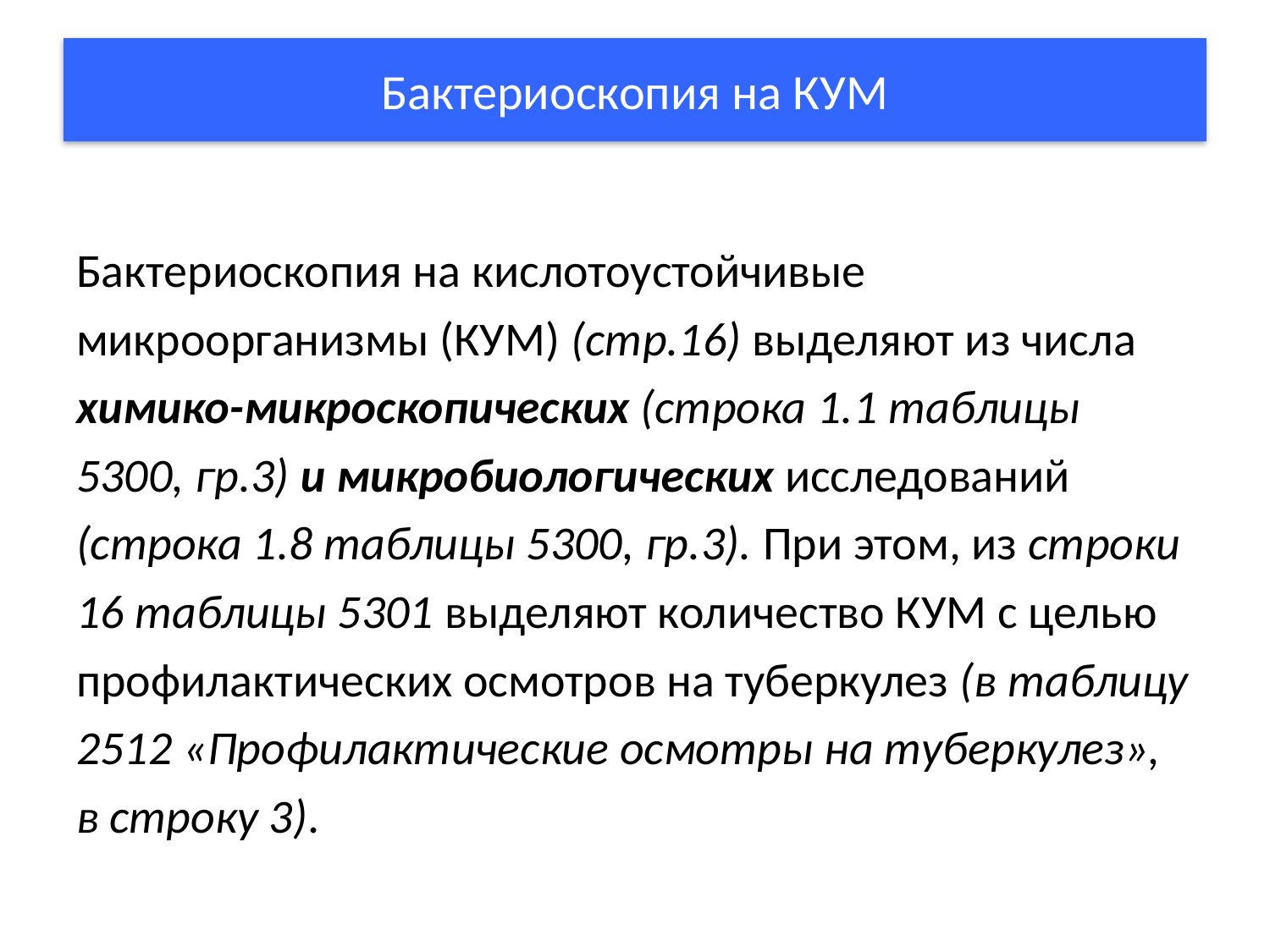

# Бактериоскопия на КУМ
Бактериоскопия на кислотоустойчивые микроорганизмы (КУМ) (стр.16) выделяют из числа химико-микроскопических (строка 1.1 таблицы 5300, гр.3) и микробиологических исследований (строка 1.8 таблицы 5300, гр.3). При этом, из строки 16 таблицы 5301 выделяют количество КУМ с целью профилактических осмотров на туберкулез (в таблицу 2512 «Профилактические осмотры на туберкулез», в строку 3).